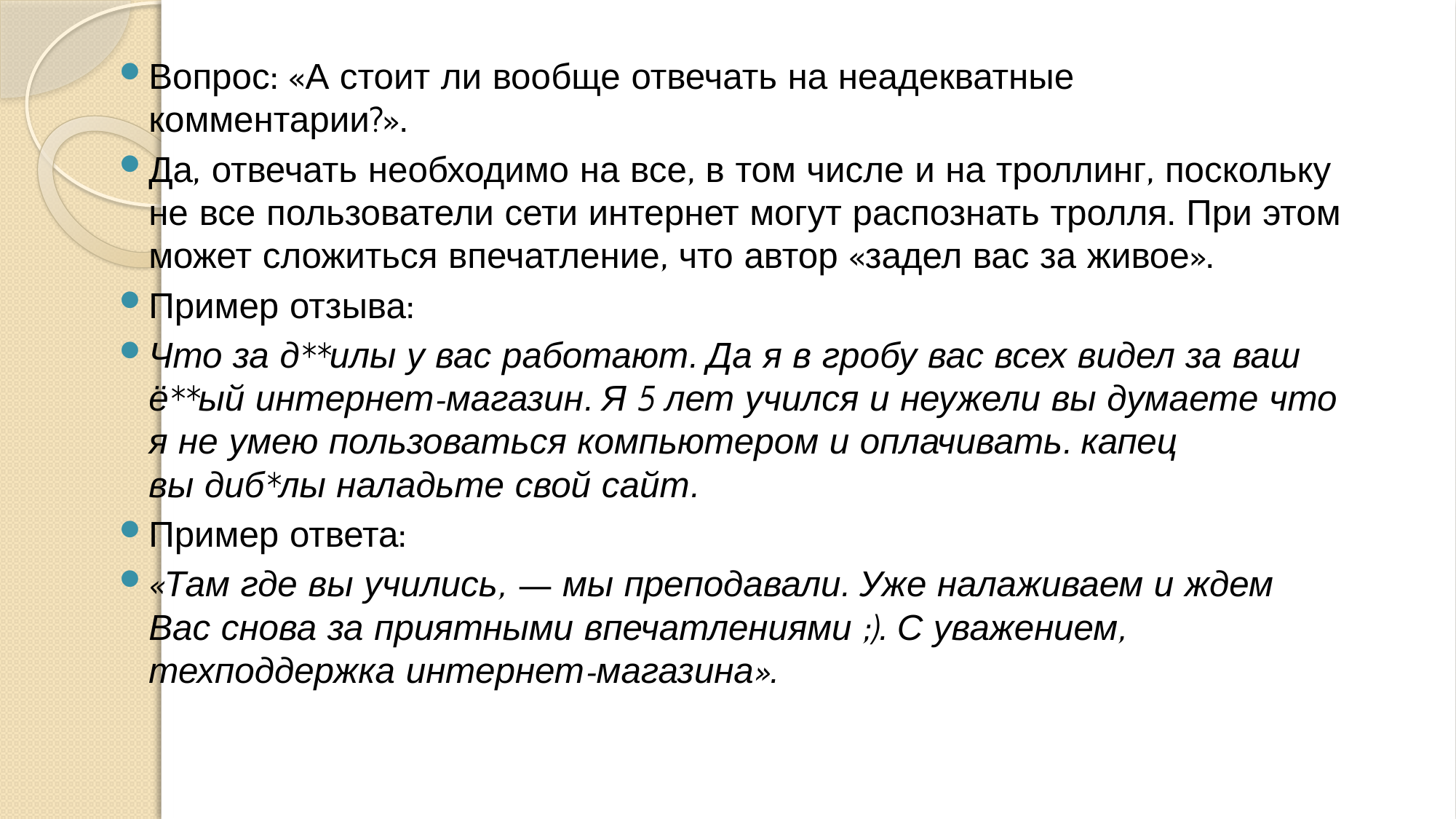

Вопрос: «А стоит ли вообще отвечать на неадекватные комментарии?».
Да, отвечать необходимо на все, в том числе и на троллинг, поскольку не все пользователи сети интернет могут распознать тролля. При этом может сложиться впечатление, что автор «задел вас за живое».
Пример отзыва:
Что за д**илы у вас работают. Да я в гробу вас всех видел за ваш ё**ый интернет-магазин. Я 5 лет учился и неужели вы думаете что я не умею пользоваться компьютером и оплачивать. капец вы диб*лы наладьте свой сайт.
Пример ответа:
«Там где вы учились, — мы преподавали. Уже налаживаем и ждем Вас снова за приятными впечатлениями ;). С уважением, техподдержка интернет-магазина».